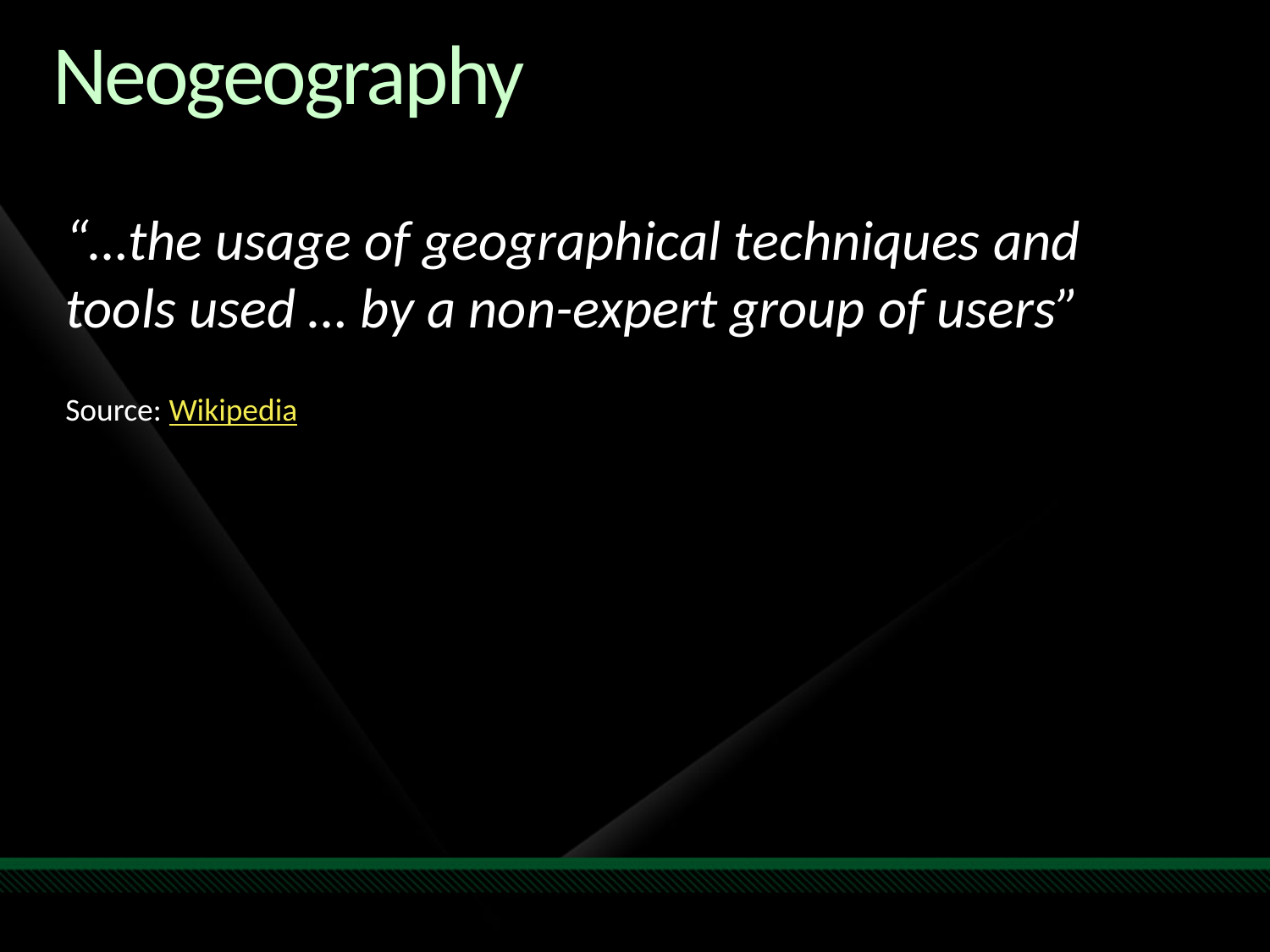

# Neogeography
“…the usage of geographical techniques and tools used … by a non-expert group of users”

Source: Wikipedia